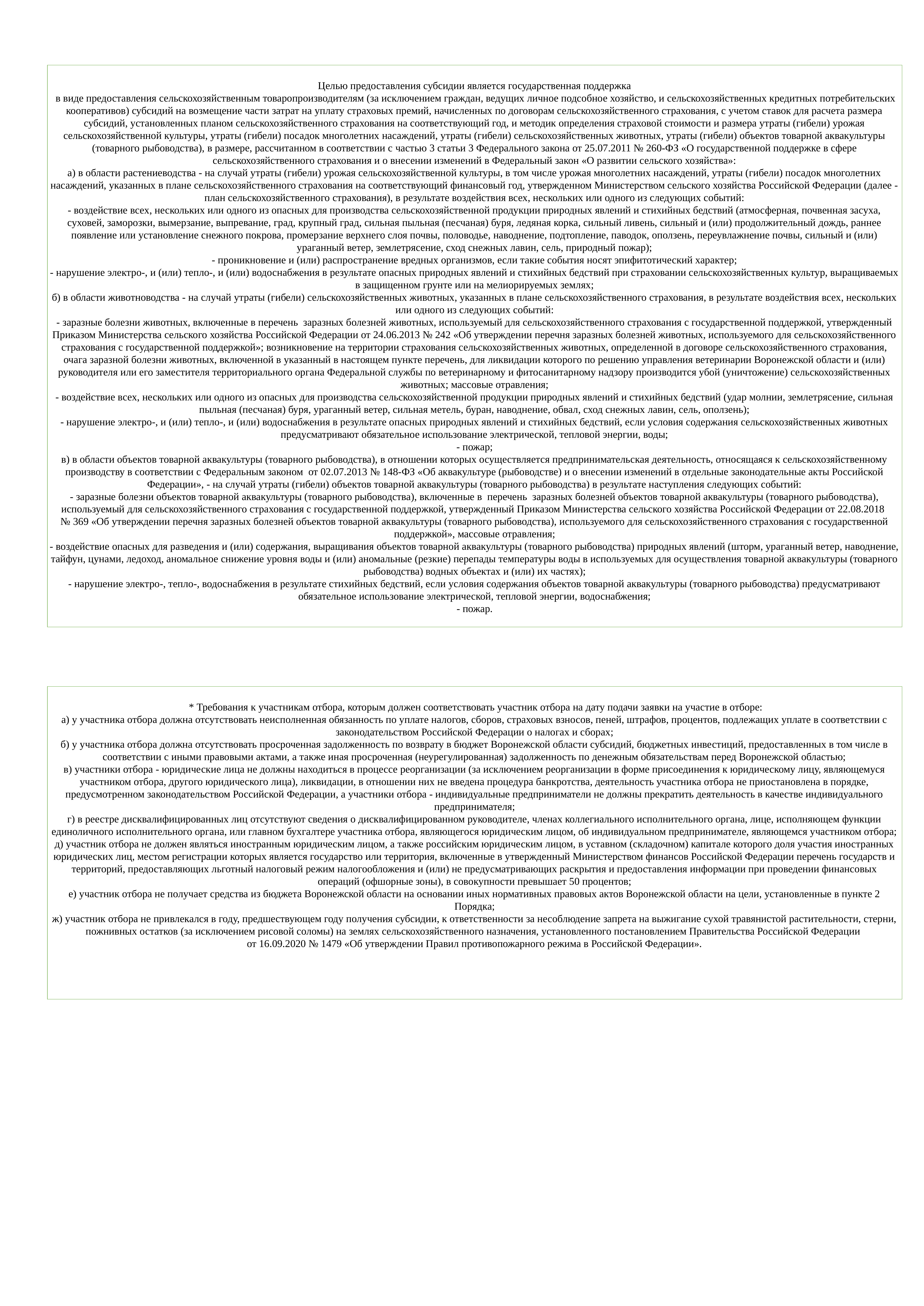

Целью предоставления субсидии является государственная поддержка
 в виде предоставления сельскохозяйственным товаропроизводителям (за исключением граждан, ведущих личное подсобное хозяйство, и сельскохозяйственных кредитных потребительских кооперативов) субсидий на возмещение части затрат на уплату страховых премий, начисленных по договорам сельскохозяйственного страхования, с учетом ставок для расчета размера субсидий, установленных планом сельскохозяйственного страхования на соответствующий год, и методик определения страховой стоимости и размера утраты (гибели) урожая сельскохозяйственной культуры, утраты (гибели) посадок многолетних насаждений, утраты (гибели) сельскохозяйственных животных, утраты (гибели) объектов товарной аквакультуры (товарного рыбоводства), в размере, рассчитанном в соответствии с частью 3 статьи 3 Федерального закона от 25.07.2011 № 260-ФЗ «О государственной поддержке в сфере сельскохозяйственного страхования и о внесении изменений в Федеральный закон «О развитии сельского хозяйства»:
а) в области растениеводства - на случай утраты (гибели) урожая сельскохозяйственной культуры, в том числе урожая многолетних насаждений, утраты (гибели) посадок многолетних насаждений, указанных в плане сельскохозяйственного страхования на соответствующий финансовый год, утвержденном Министерством сельского хозяйства Российской Федерации (далее - план сельскохозяйственного страхования), в результате воздействия всех, нескольких или одного из следующих событий:
- воздействие всех, нескольких или одного из опасных для производства сельскохозяйственной продукции природных явлений и стихийных бедствий (атмосферная, почвенная засуха, суховей, заморозки, вымерзание, выпревание, град, крупный град, сильная пыльная (песчаная) буря, ледяная корка, сильный ливень, сильный и (или) продолжительный дождь, раннее появление или установление снежного покрова, промерзание верхнего слоя почвы, половодье, наводнение, подтопление, паводок, оползень, переувлажнение почвы, сильный и (или) ураганный ветер, землетрясение, сход снежных лавин, сель, природный пожар);
- проникновение и (или) распространение вредных организмов, если такие события носят эпифитотический характер;
- нарушение электро-, и (или) тепло-, и (или) водоснабжения в результате опасных природных явлений и стихийных бедствий при страховании сельскохозяйственных культур, выращиваемых в защищенном грунте или на мелиорируемых землях;
б) в области животноводства - на случай утраты (гибели) сельскохозяйственных животных, указанных в плане сельскохозяйственного страхования, в результате воздействия всех, нескольких или одного из следующих событий:
- заразные болезни животных, включенные в перечень  заразных болезней животных, используемый для сельскохозяйственного страхования с государственной поддержкой, утвержденный Приказом Министерства сельского хозяйства Российской Федерации от 24.06.2013 № 242 «Об утверждении перечня заразных болезней животных, используемого для сельскохозяйственного страхования с государственной поддержкой»; возникновение на территории страхования сельскохозяйственных животных, определенной в договоре сельскохозяйственного страхования, очага заразной болезни животных, включенной в указанный в настоящем пункте перечень, для ликвидации которого по решению управления ветеринарии Воронежской области и (или) руководителя или его заместителя территориального органа Федеральной службы по ветеринарному и фитосанитарному надзору производится убой (уничтожение) сельскохозяйственных животных; массовые отравления;
- воздействие всех, нескольких или одного из опасных для производства сельскохозяйственной продукции природных явлений и стихийных бедствий (удар молнии, землетрясение, сильная пыльная (песчаная) буря, ураганный ветер, сильная метель, буран, наводнение, обвал, сход снежных лавин, сель, оползень);
- нарушение электро-, и (или) тепло-, и (или) водоснабжения в результате опасных природных явлений и стихийных бедствий, если условия содержания сельскохозяйственных животных предусматривают обязательное использование электрической, тепловой энергии, воды;
- пожар;
в) в области объектов товарной аквакультуры (товарного рыбоводства), в отношении которых осуществляется предпринимательская деятельность, относящаяся к сельскохозяйственному производству в соответствии с Федеральным законом  от 02.07.2013 № 148-ФЗ «Об аквакультуре (рыбоводстве) и о внесении изменений в отдельные законодательные акты Российской Федерации», - на случай утраты (гибели) объектов товарной аквакультуры (товарного рыбоводства) в результате наступления следующих событий:
- заразные болезни объектов товарной аквакультуры (товарного рыбоводства), включенные в  перечень  заразных болезней объектов товарной аквакультуры (товарного рыбоводства), используемый для сельскохозяйственного страхования с государственной поддержкой, утвержденный Приказом Министерства сельского хозяйства Российской Федерации от 22.08.2018
№ 369 «Об утверждении перечня заразных болезней объектов товарной аквакультуры (товарного рыбоводства), используемого для сельскохозяйственного страхования с государственной поддержкой», массовые отравления;
- воздействие опасных для разведения и (или) содержания, выращивания объектов товарной аквакультуры (товарного рыбоводства) природных явлений (шторм, ураганный ветер, наводнение, тайфун, цунами, ледоход, аномальное снижение уровня воды и (или) аномальные (резкие) перепады температуры воды в используемых для осуществления товарной аквакультуры (товарного рыбоводства) водных объектах и (или) их частях);
- нарушение электро-, тепло-, водоснабжения в результате стихийных бедствий, если условия содержания объектов товарной аквакультуры (товарного рыбоводства) предусматривают обязательное использование электрической, тепловой энергии, водоснабжения;
- пожар.

 * Требования к участникам отбора, которым должен соответствовать участник отбора на дату подачи заявки на участие в отборе:
а) у участника отбора должна отсутствовать неисполненная обязанность по уплате налогов, сборов, страховых взносов, пеней, штрафов, процентов, подлежащих уплате в соответствии с законодательством Российской Федерации о налогах и сборах;
б) у участника отбора должна отсутствовать просроченная задолженность по возврату в бюджет Воронежской области субсидий, бюджетных инвестиций, предоставленных в том числе в соответствии с иными правовыми актами, а также иная просроченная (неурегулированная) задолженность по денежным обязательствам перед Воронежской областью;
в) участники отбора - юридические лица не должны находиться в процессе реорганизации (за исключением реорганизации в форме присоединения к юридическому лицу, являющемуся участником отбора, другого юридического лица), ликвидации, в отношении них не введена процедура банкротства, деятельность участника отбора не приостановлена в порядке, предусмотренном законодательством Российской Федерации, а участники отбора - индивидуальные предприниматели не должны прекратить деятельность в качестве индивидуального предпринимателя;
г) в реестре дисквалифицированных лиц отсутствуют сведения о дисквалифицированном руководителе, членах коллегиального исполнительного органа, лице, исполняющем функции единоличного исполнительного органа, или главном бухгалтере участника отбора, являющегося юридическим лицом, об индивидуальном предпринимателе, являющемся участником отбора;
д) участник отбора не должен являться иностранным юридическим лицом, а также российским юридическим лицом, в уставном (складочном) капитале которого доля участия иностранных юридических лиц, местом регистрации которых является государство или территория, включенные в утвержденный Министерством финансов Российской Федерации перечень государств и территорий, предоставляющих льготный налоговый режим налогообложения и (или) не предусматривающих раскрытия и предоставления информации при проведении финансовых операций (офшорные зоны), в совокупности превышает 50 процентов;
е) участник отбора не получает средства из бюджета Воронежской области на основании иных нормативных правовых актов Воронежской области на цели, установленные в пункте 2 Порядка;
ж) участник отбора не привлекался в году, предшествующем году получения субсидии, к ответственности за несоблюдение запрета на выжигание сухой травянистой растительности, стерни, пожнивных остатков (за исключением рисовой соломы) на землях сельскохозяйственного назначения, установленного постановлением Правительства Российской Федерации
от 16.09.2020 № 1479 «Об утверждении Правил противопожарного режима в Российской Федерации».